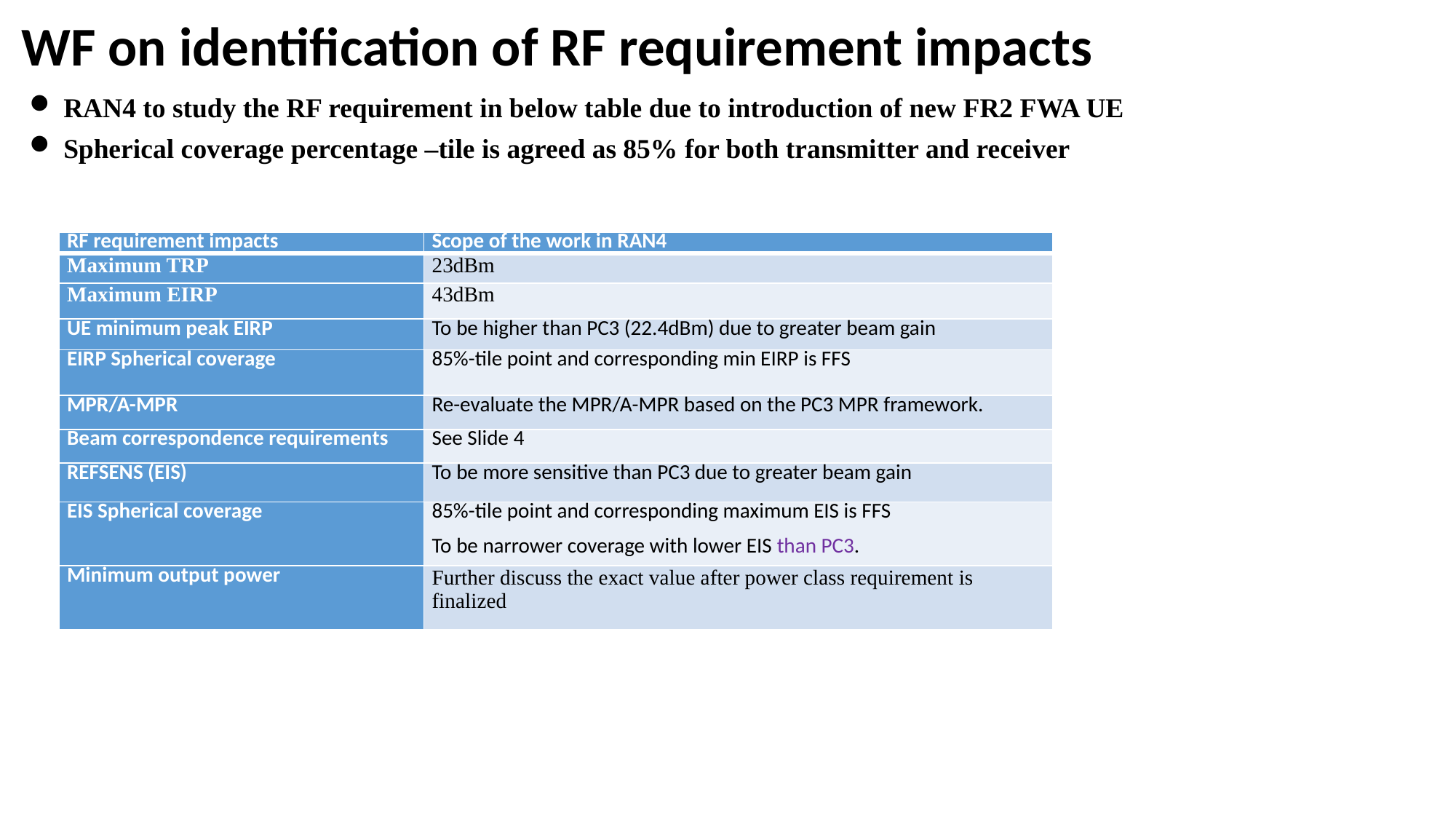

WF on identification of RF requirement impacts
RAN4 to study the RF requirement in below table due to introduction of new FR2 FWA UE
Spherical coverage percentage –tile is agreed as 85% for both transmitter and receiver
| RF requirement impacts | Scope of the work in RAN4 |
| --- | --- |
| Maximum TRP | 23dBm |
| Maximum EIRP | 43dBm |
| UE minimum peak EIRP | To be higher than PC3 (22.4dBm) due to greater beam gain |
| EIRP Spherical coverage | 85%-tile point and corresponding min EIRP is FFS |
| MPR/A-MPR | Re-evaluate the MPR/A-MPR based on the PC3 MPR framework. |
| Beam correspondence requirements | See Slide 4 |
| REFSENS (EIS) | To be more sensitive than PC3 due to greater beam gain |
| EIS Spherical coverage | 85%-tile point and corresponding maximum EIS is FFS To be narrower coverage with lower EIS than PC3. |
| Minimum output power | Further discuss the exact value after power class requirement is finalized |